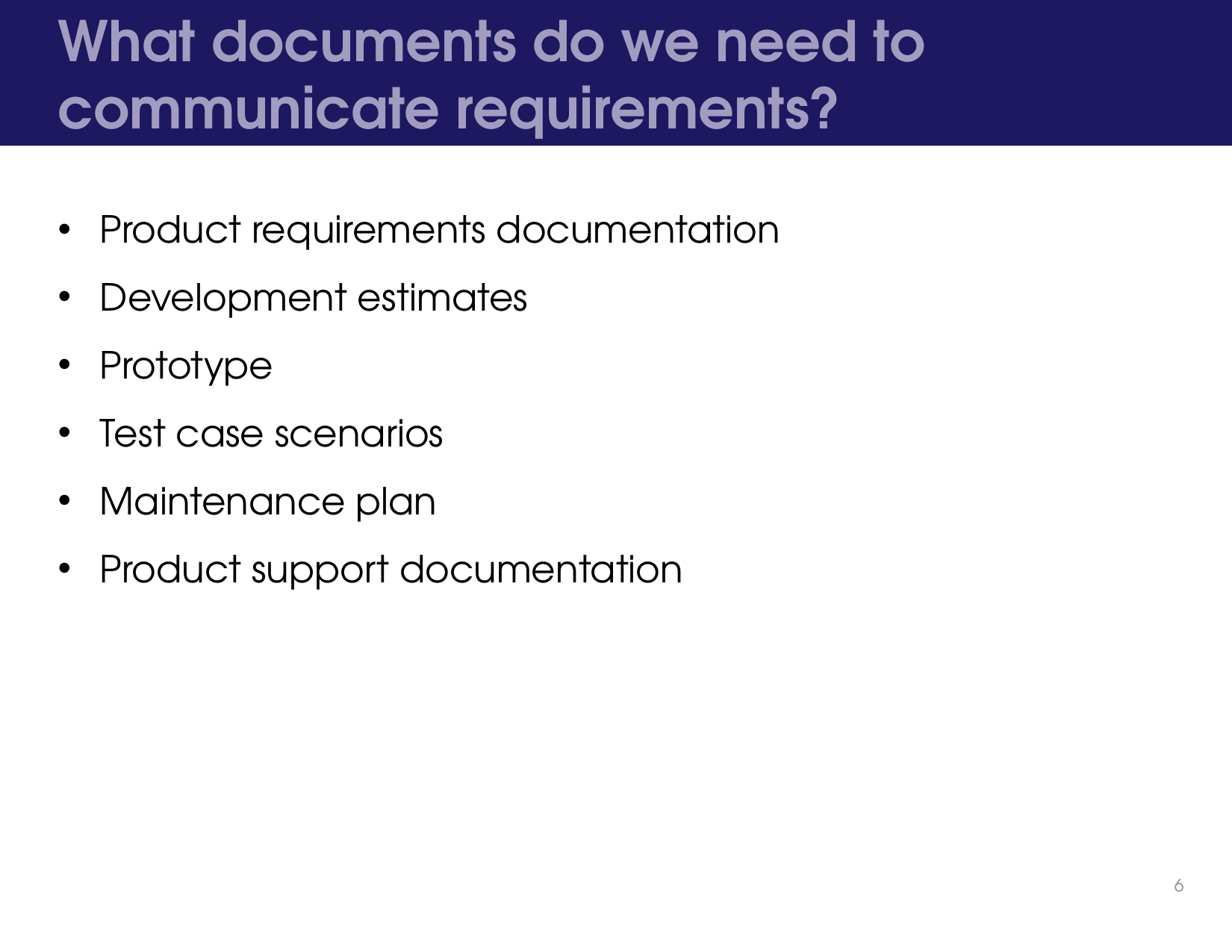

# What documents do we need to communicate requirements?
Product requirements documentation
Development estimates
Prototype
Test case scenarios
Maintenance plan
Product support documentation

6